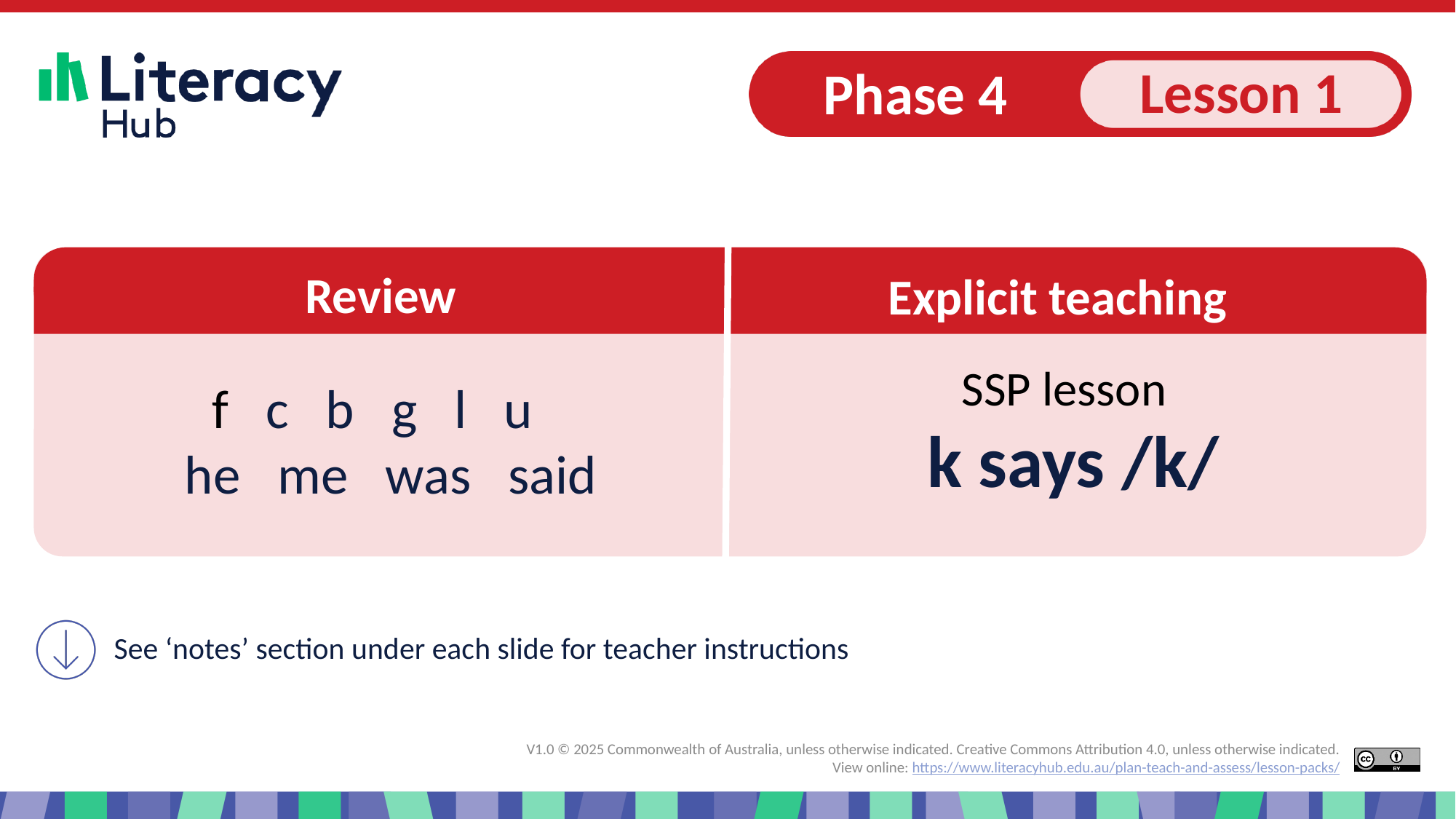

# Slide 1 Start of presentation k says /k/
f   c   b   g   l   u
he   me   was   said
k says /k/